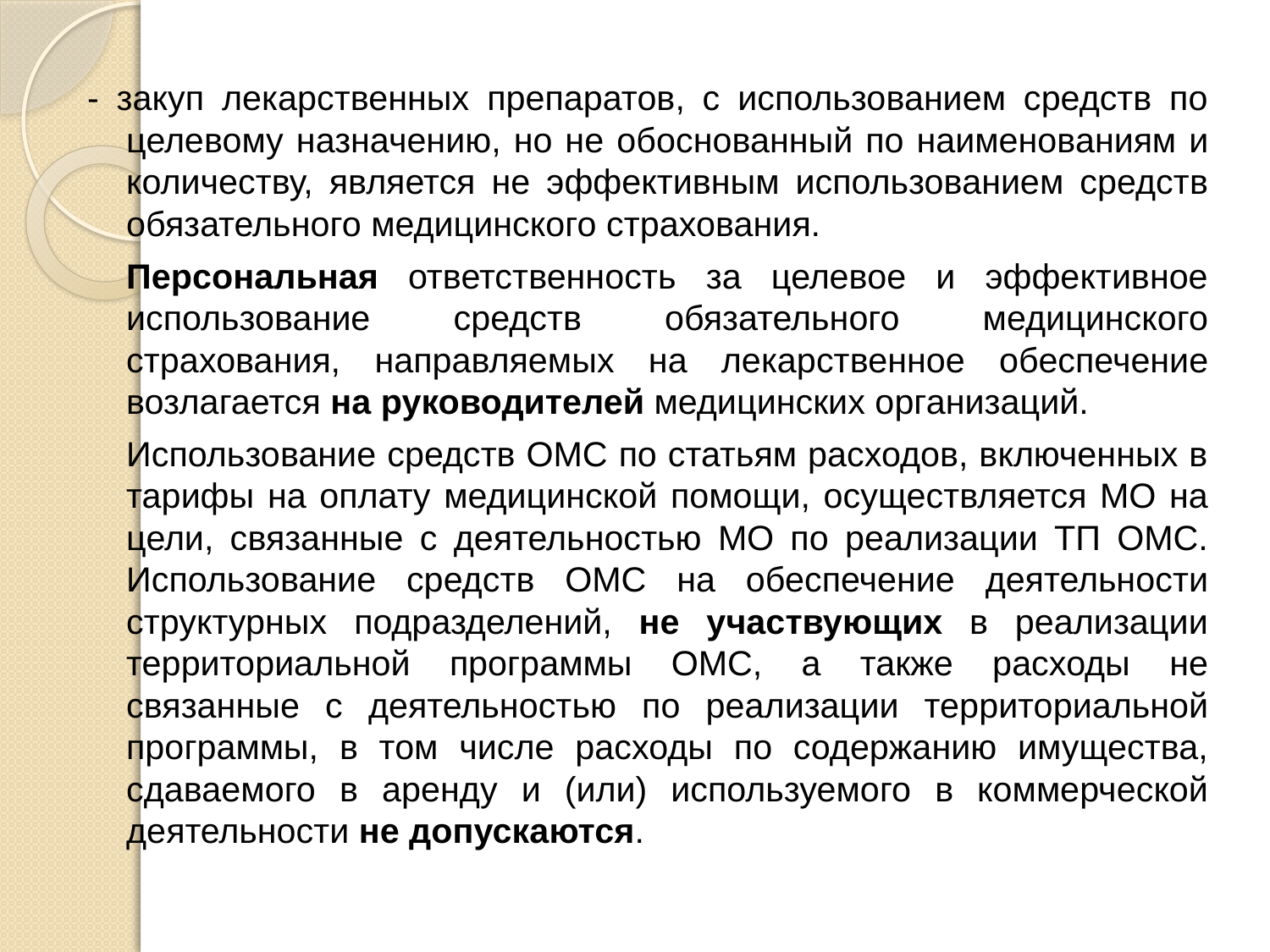

- закуп лекарственных препаратов, с использованием средств по целевому назначению, но не обоснованный по наименованиям и количеству, является не эффективным использованием средств обязательного медицинского страхования.
		Персональная ответственность за целевое и эффективное использование средств обязательного медицинского страхования, направляемых на лекарственное обеспечение возлагается на руководителей медицинских организаций.
		Использование средств ОМС по статьям расходов, включенных в тарифы на оплату медицинской помощи, осуществляется МО на цели, связанные с деятельностью МО по реализации ТП ОМС. Использование средств ОМС на обеспечение деятельности структурных подразделений, не участвующих в реализации территориальной программы ОМС, а также расходы не связанные с деятельностью по реализации территориальной программы, в том числе расходы по содержанию имущества, сдаваемого в аренду и (или) используемого в коммерческой деятельности не допускаются.